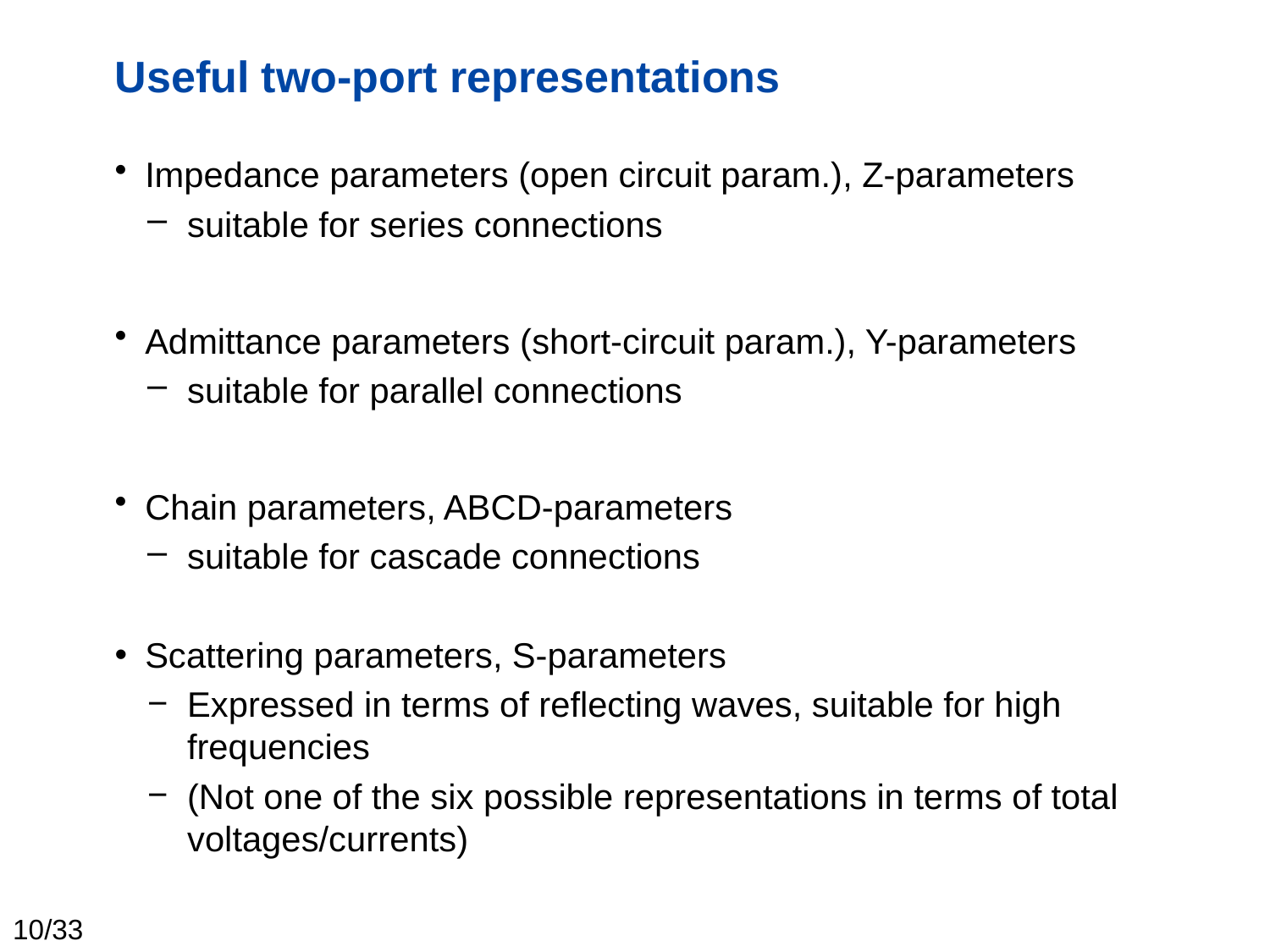

# Useful two-port representations
Impedance parameters (open circuit param.), Z-parameters
suitable for series connections

Admittance parameters (short-circuit param.), Y-parameters
suitable for parallel connections

Chain parameters, ABCD-parameters
suitable for cascade connections

Scattering parameters, S-parameters
Expressed in terms of reflecting waves, suitable for high frequencies
(Not one of the six possible representations in terms of total voltages/currents)